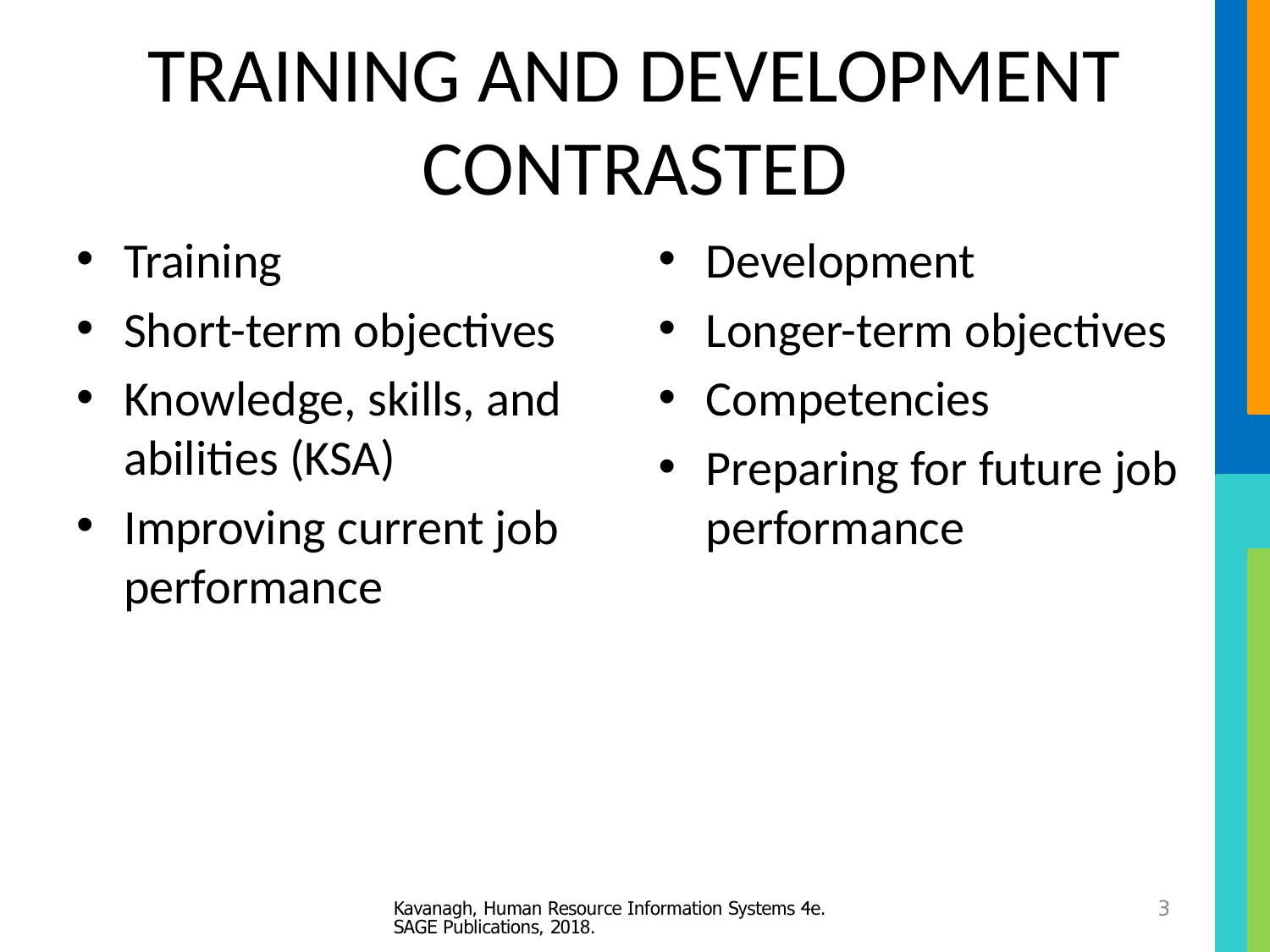

# TRAINING AND DEVELOPMENT CONTRASTED
Training
Short-term objectives
Knowledge, skills, and abilities (KSA)
Improving current job performance

Development
Longer-term objectives
Competencies
Preparing for future job performance
Kavanagh, Human Resource Information Systems 4e. SAGE Publications, 2018.
3